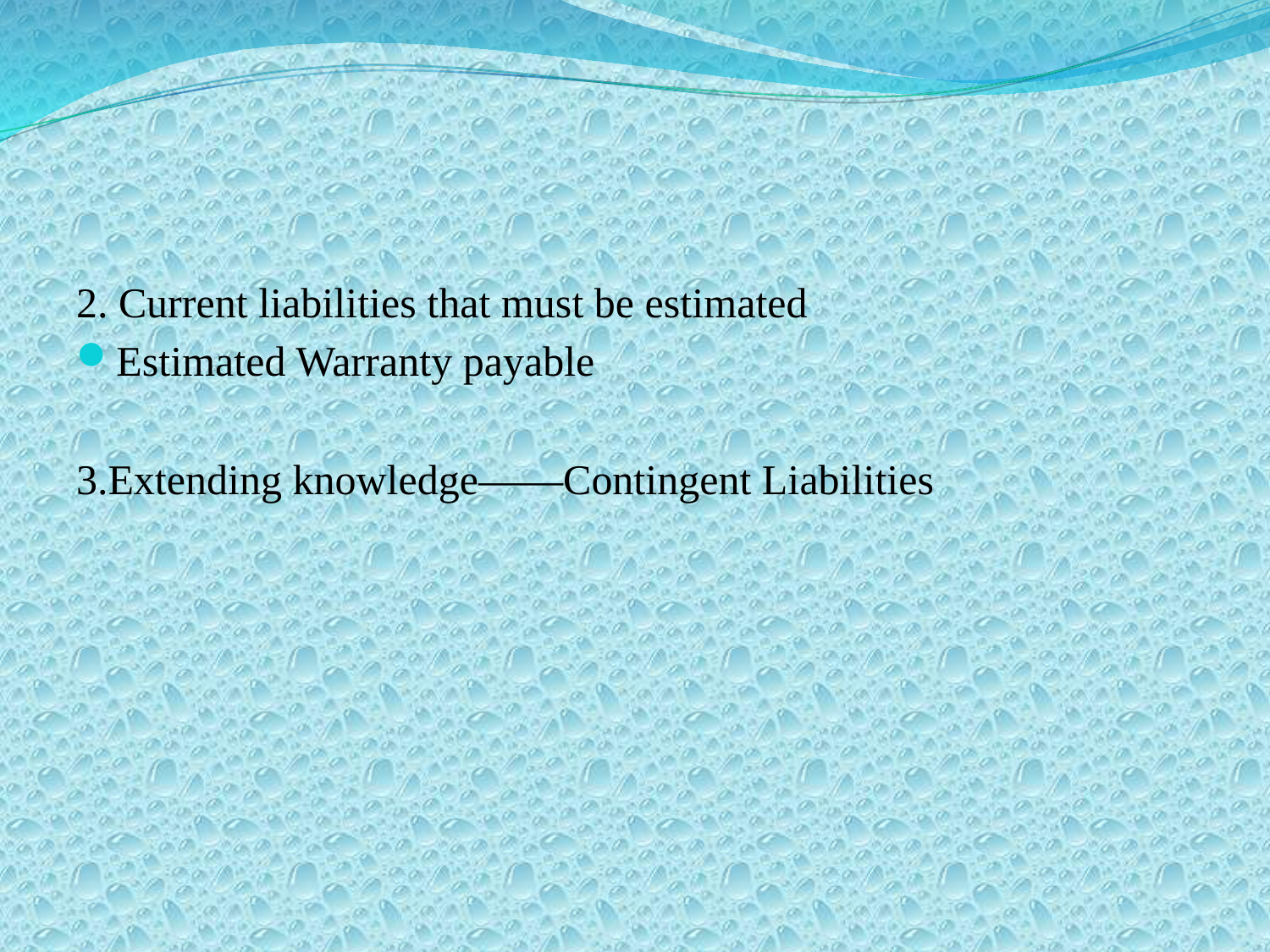

2. Current liabilities that must be estimated
Estimated Warranty payable

3.Extending knowledge——Contingent Liabilities